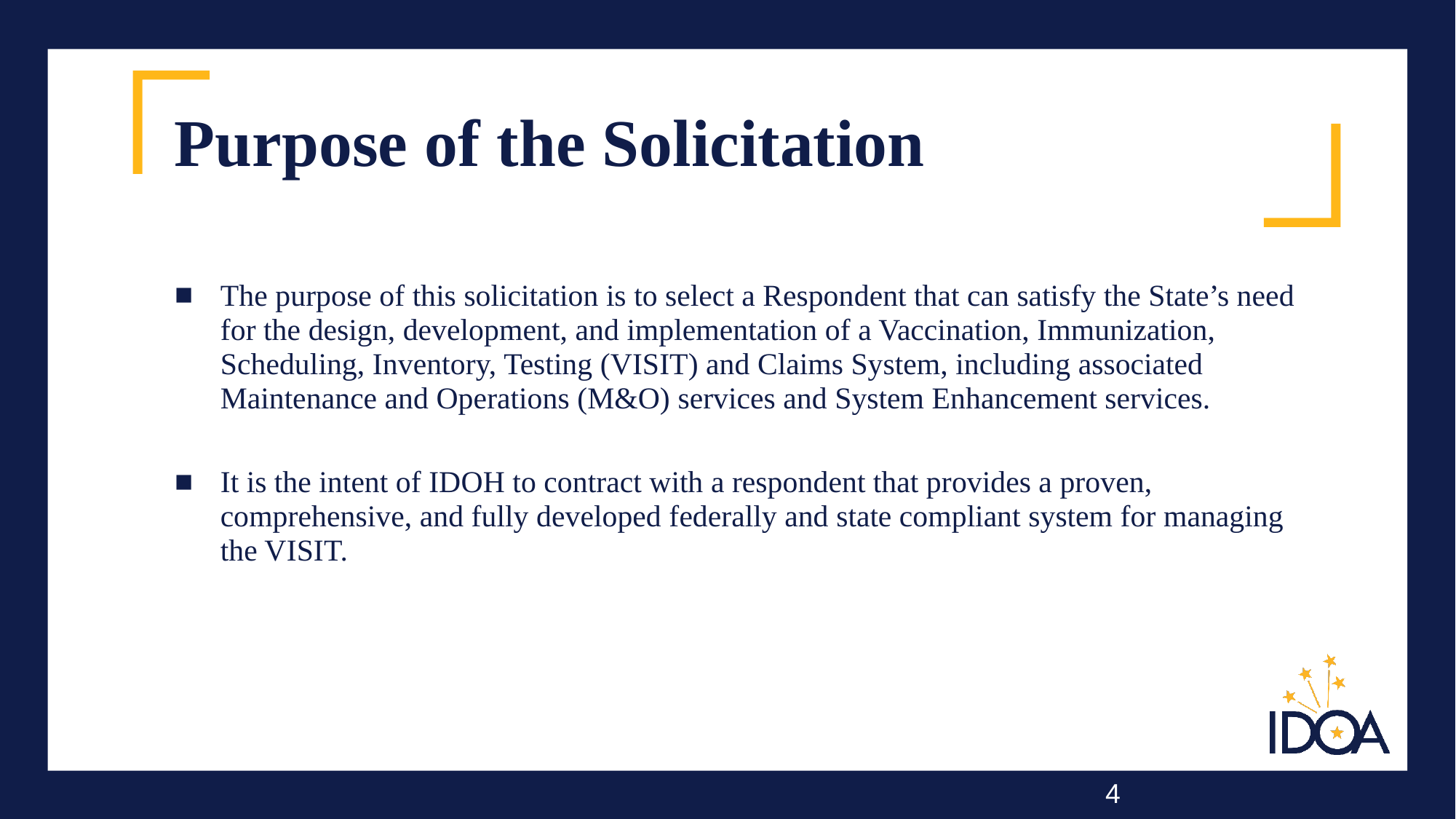

# Purpose of the Solicitation
The purpose of this solicitation is to select a Respondent that can satisfy the State’s need for the design, development, and implementation of a Vaccination, Immunization, Scheduling, Inventory, Testing (VISIT) and Claims System, including associated Maintenance and Operations (M&O) services and System Enhancement services.

It is the intent of IDOH to contract with a respondent that provides a proven, comprehensive, and fully developed federally and state compliant system for managing the VISIT.
4